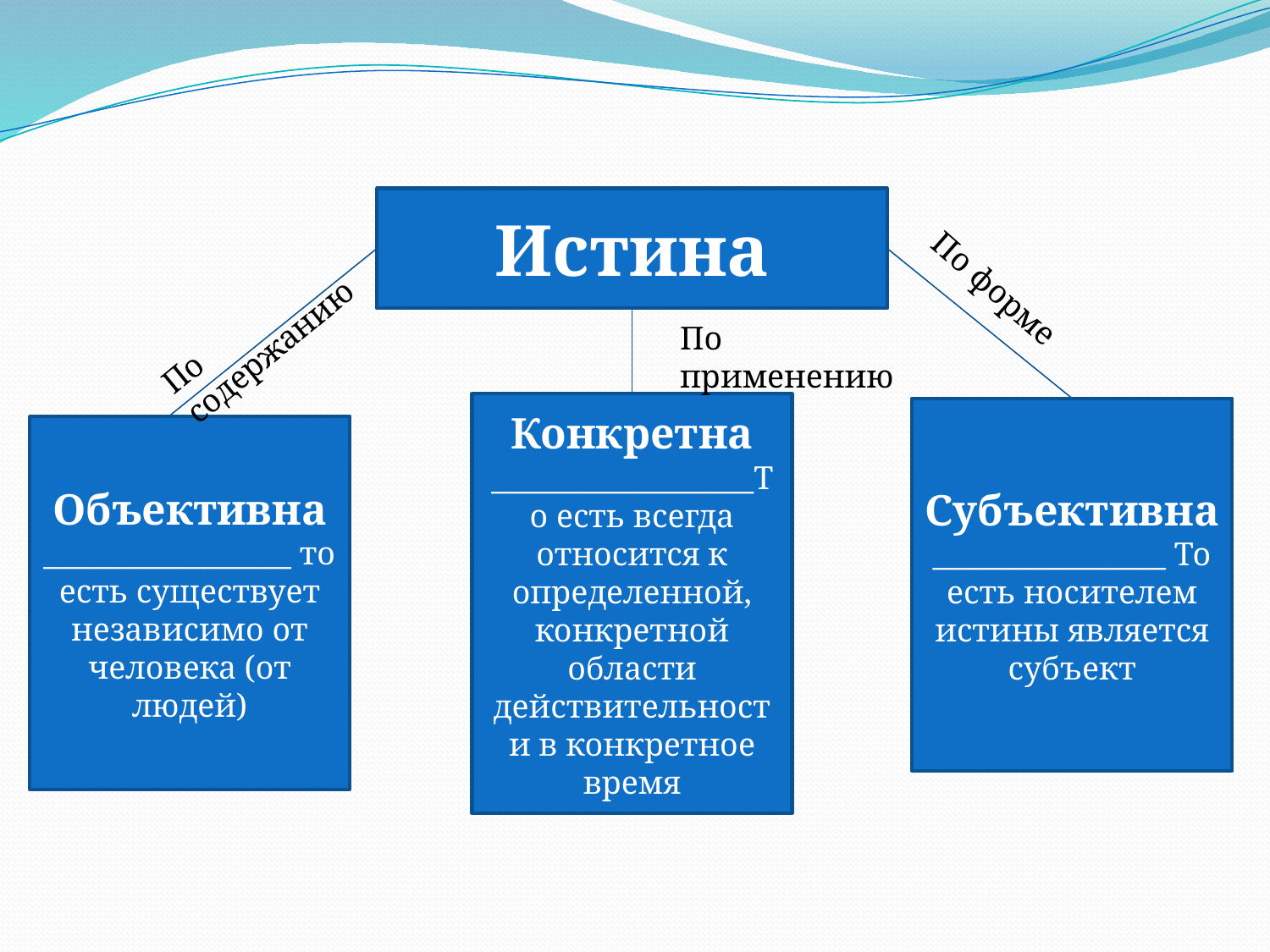

Истина
По форме
По содержанию
По
применению
Конкретна __________________То есть всегда относится к определенной, конкретной области действительности в конкретное время
Субъективна ________________ То есть носителем истины является субъект
Объективна _________________ то есть существует независимо от человека (от людей)